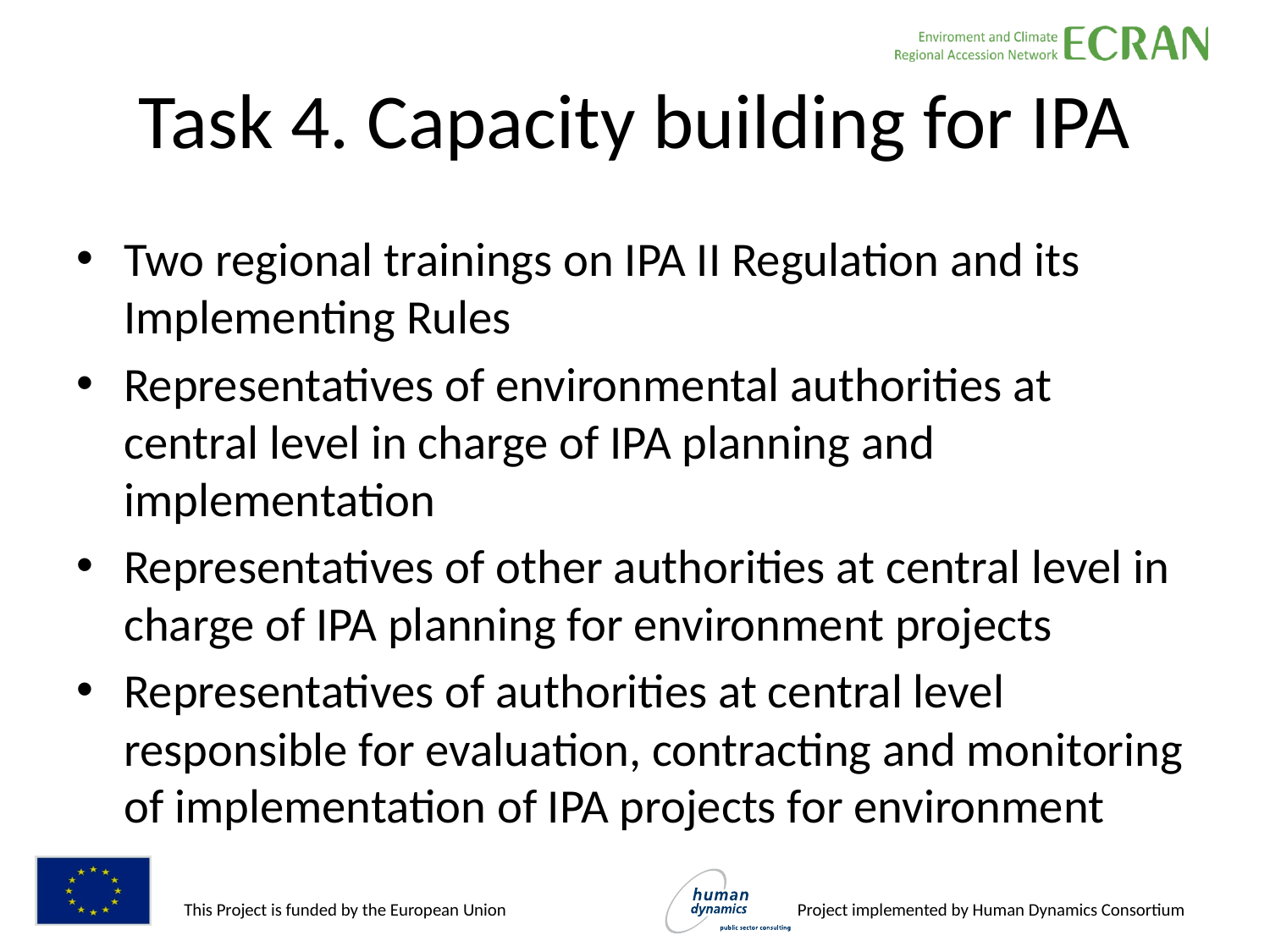

# Task 4. Capacity building for IPA
Two regional trainings on IPA II Regulation and its Implementing Rules
Representatives of environmental authorities at central level in charge of IPA planning and implementation
Representatives of other authorities at central level in charge of IPA planning for environment projects
Representatives of authorities at central level responsible for evaluation, contracting and monitoring of implementation of IPA projects for environment